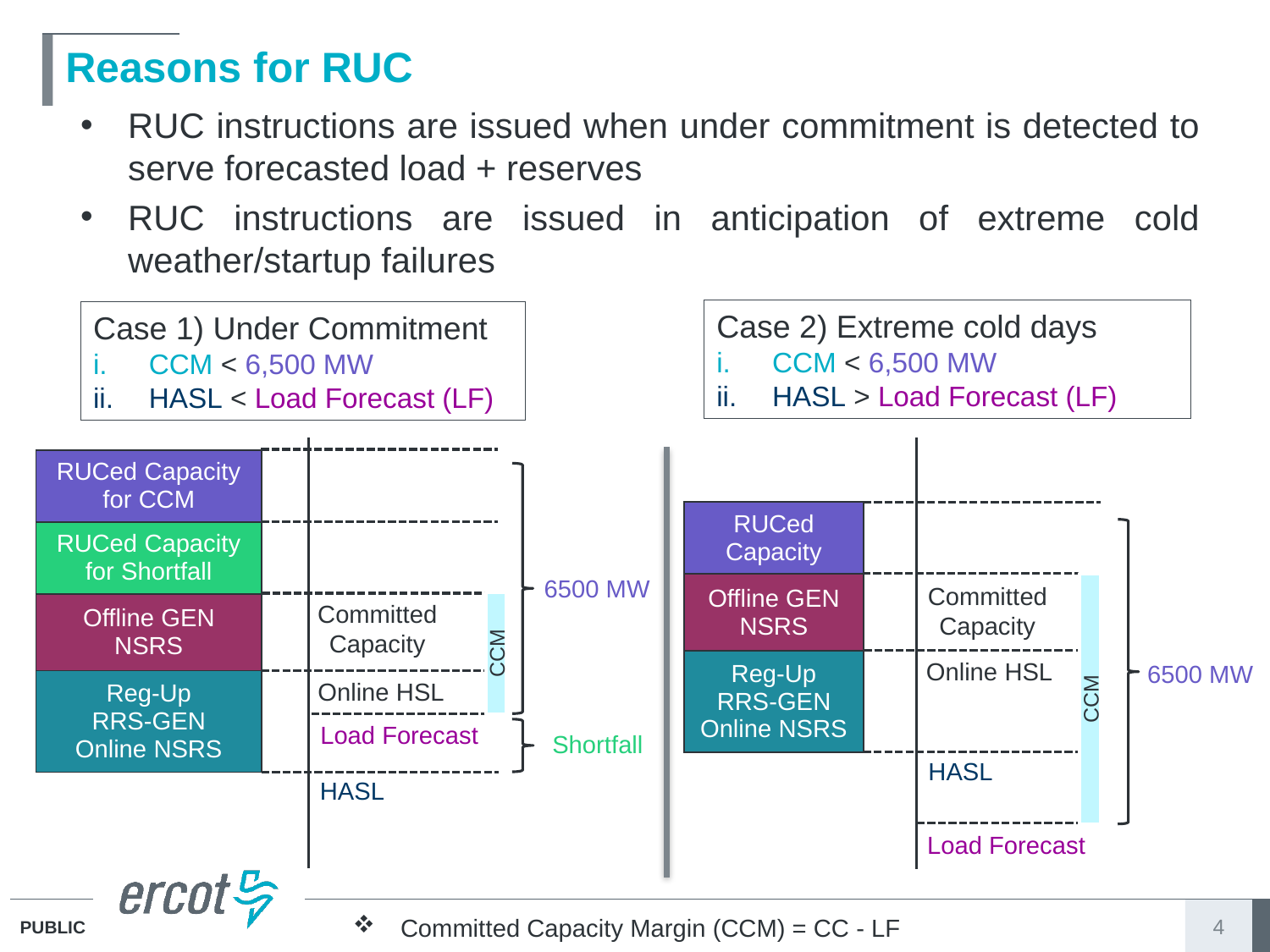

# Reasons for RUC
RUC instructions are issued when under commitment is detected to serve forecasted load + reserves
RUC instructions are issued in anticipation of extreme cold weather/startup failures
Case 2) Extreme cold days
CCM < 6,500 MW
HASL > Load Forecast (LF)
Case 1) Under Commitment
CCM < 6,500 MW
HASL < Load Forecast (LF)
| RUCed Capacity for CCM |
| --- |
| RUCed Capacity for Shortfall |
| Offline GEN NSRS |
| Reg-Up RRS-GEN Online NSRS |

| RUCed Capacity |
| --- |
| Offline GEN NSRS |
| Reg-Up RRS-GEN Online NSRS |

6500 MW
CCM
Committed Capacity
Committed Capacity
CCM
Online HSL
6500 MW
Online HSL
Load Forecast

Shortfall
HASL
HASL
Load Forecast
Committed Capacity Margin (CCM) = CC - LF
4